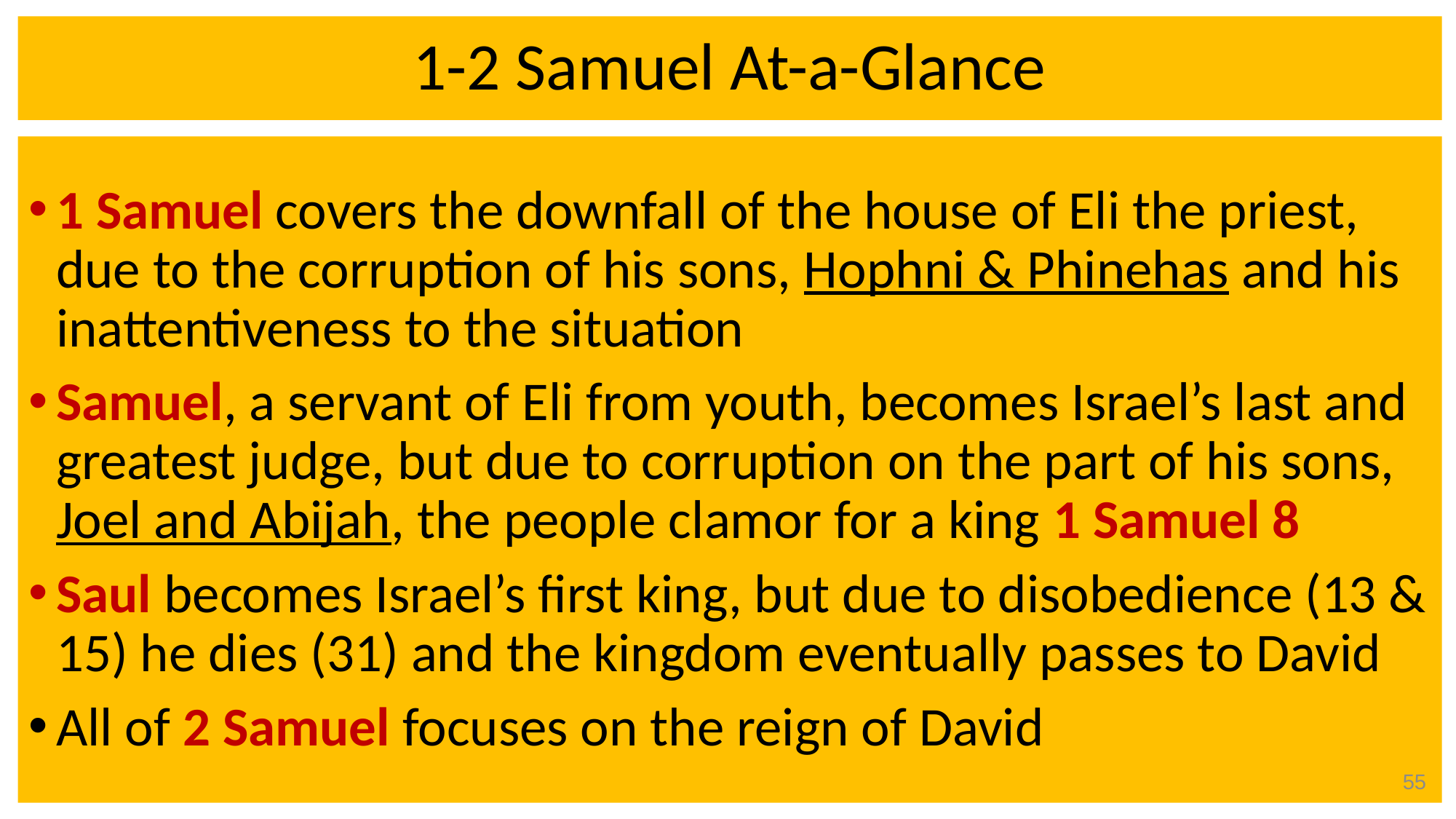

# 1-2 Samuel At-a-Glance
1 Samuel covers the downfall of the house of Eli the priest, due to the corruption of his sons, Hophni & Phinehas and his inattentiveness to the situation
Samuel, a servant of Eli from youth, becomes Israel’s last and greatest judge, but due to corruption on the part of his sons, Joel and Abijah, the people clamor for a king 1 Samuel 8
Saul becomes Israel’s first king, but due to disobedience (13 & 15) he dies (31) and the kingdom eventually passes to David
All of 2 Samuel focuses on the reign of David
55